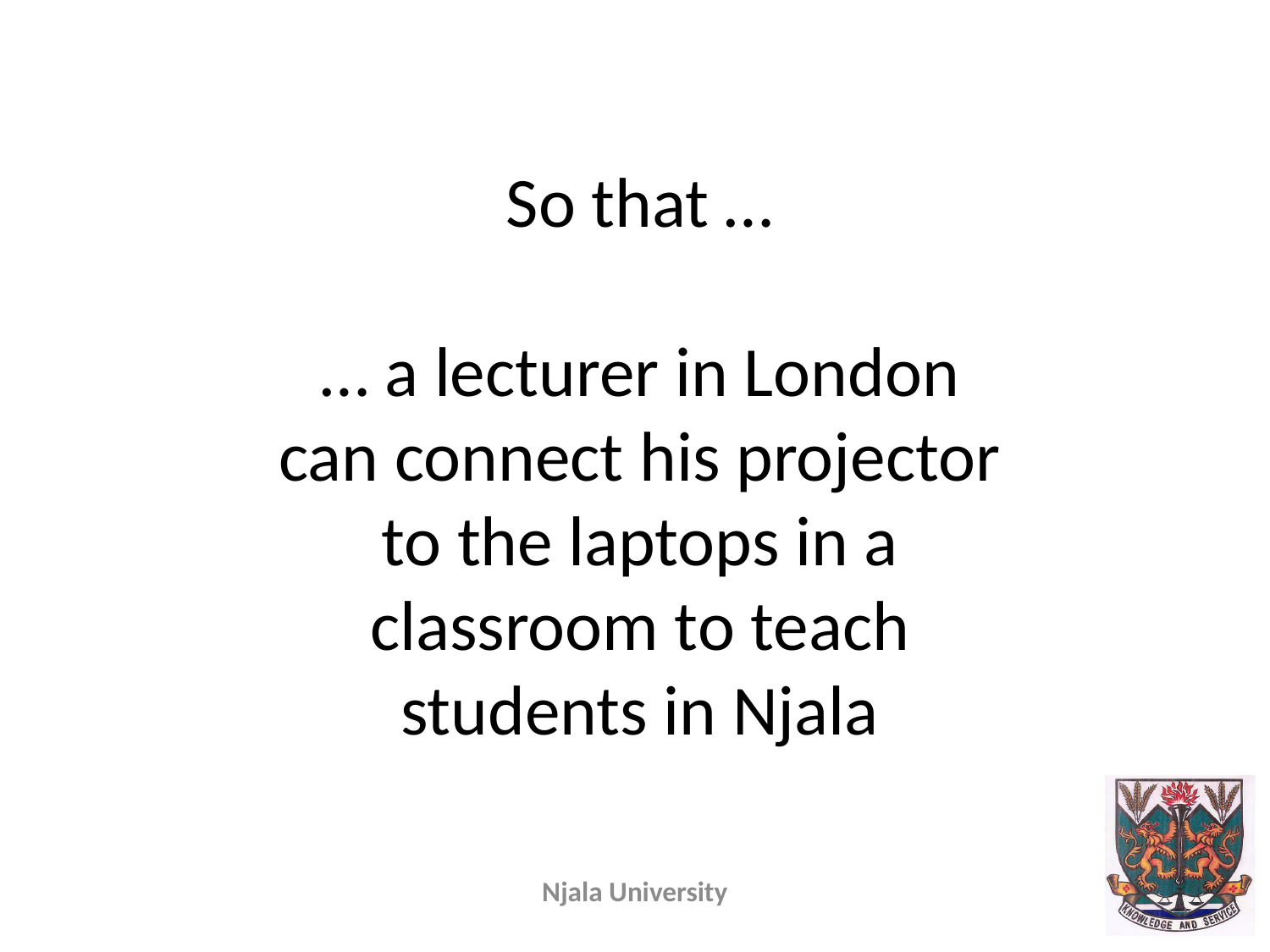

So that …

… a lecturer in London can connect his projector to the laptops in a classroom to teach students in Njala
Njala University